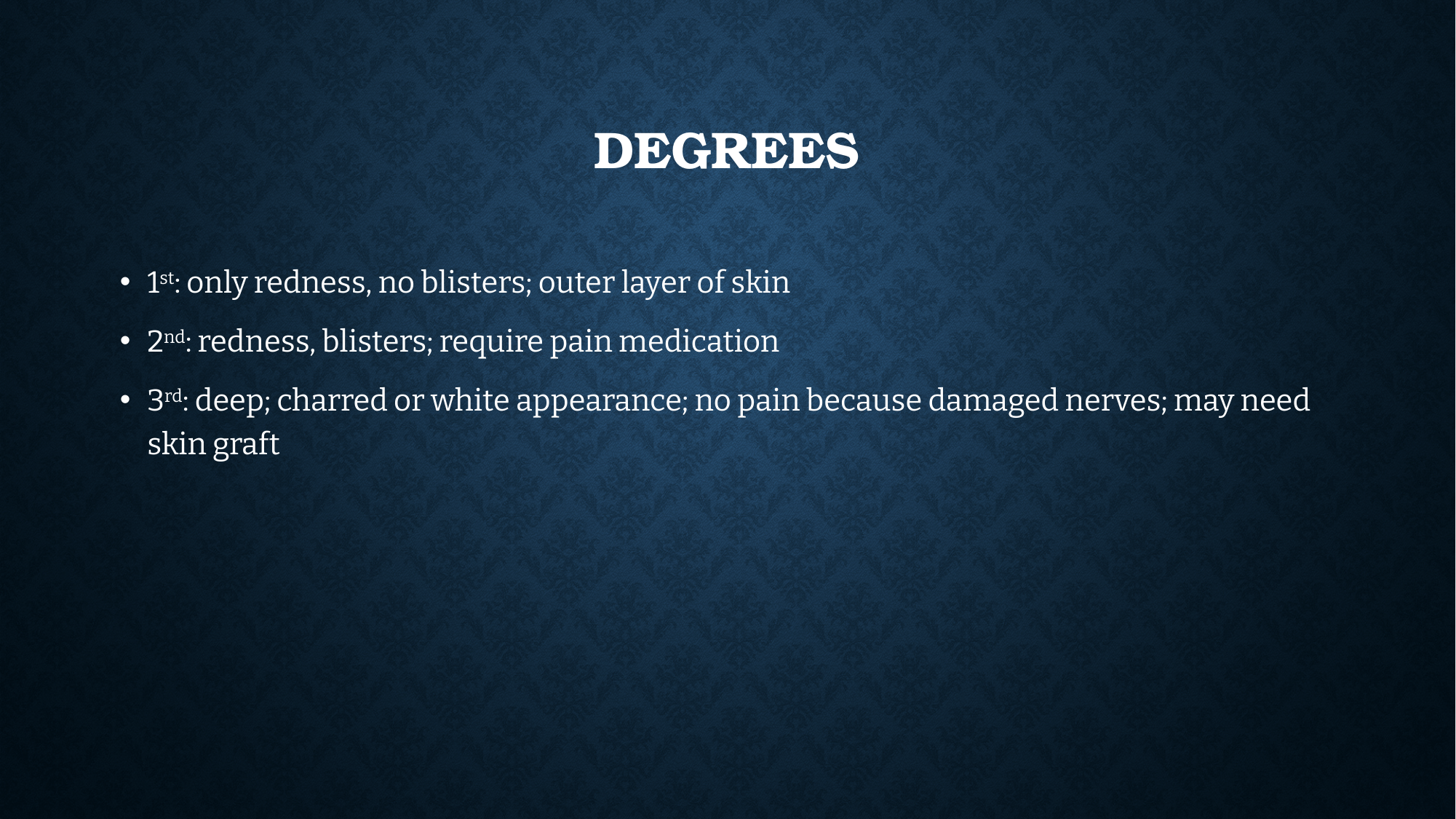

# DEGREES
1st: only redness, no blisters; outer layer of skin
2nd: redness, blisters; require pain medication
3rd: deep; charred or white appearance; no pain because damaged nerves; may need skin graft